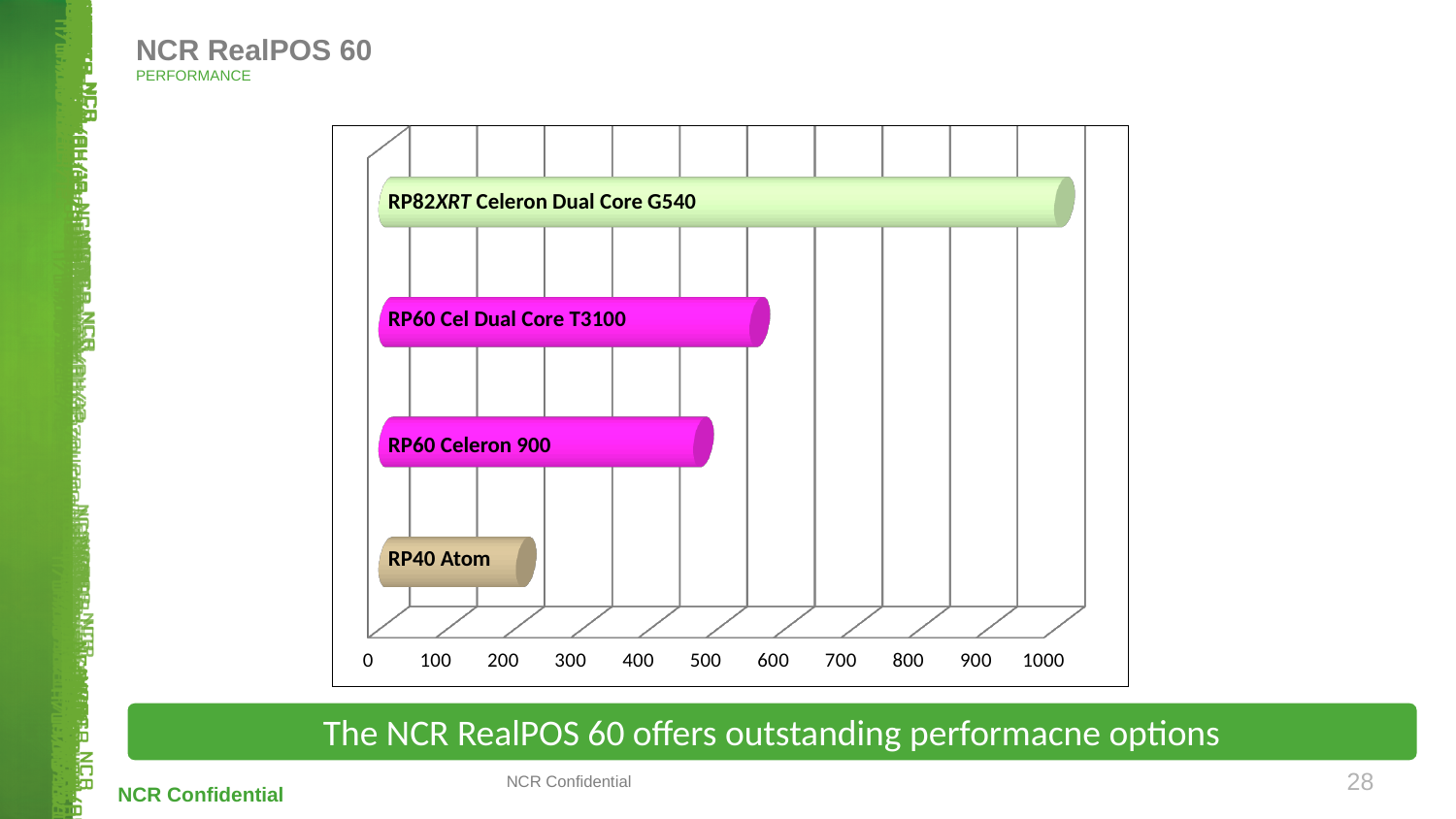

# NCR RealPOS 60 PERFORMANCE

[unsupported chart]

RP82XRT Celeron Dual Core G540
RP60 Cel Dual Core T3100
RP60 Celeron 900
RP40 Atom
The NCR RealPOS 60 offers outstanding performacne options
NCR Confidential
28